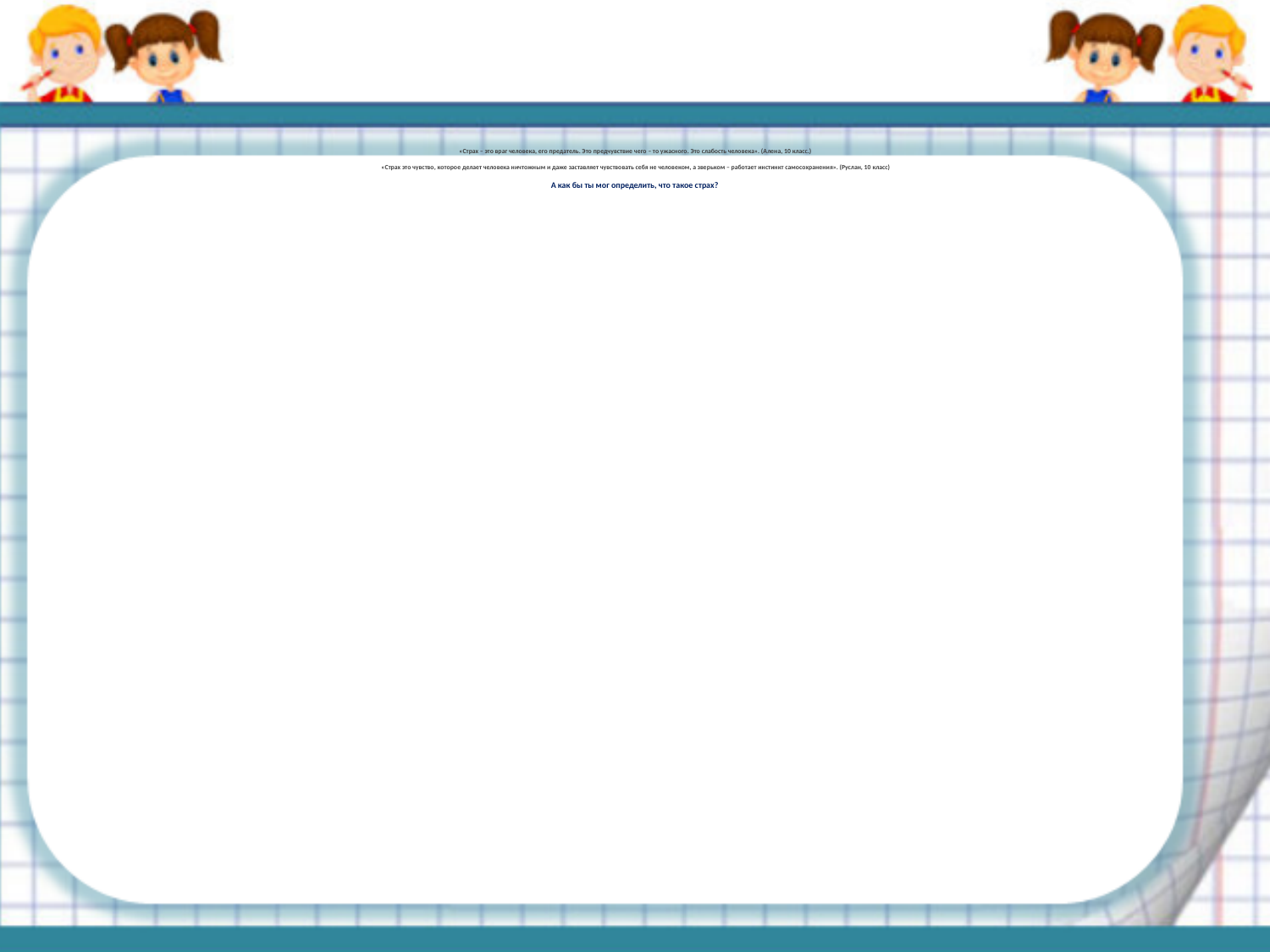

# «Страх – это враг человека, его предатель. Это предчувствие чего – то ужасного. Это слабость человека». (Алена, 10 класс.) «Страх это чувство, которое делает человека ничтожным и даже заставляет чувствовать себя не человеком, а зверьком – работает инстинкт самосохранения». (Руслан, 10 класс) А как бы ты мог определить, что такое страх?